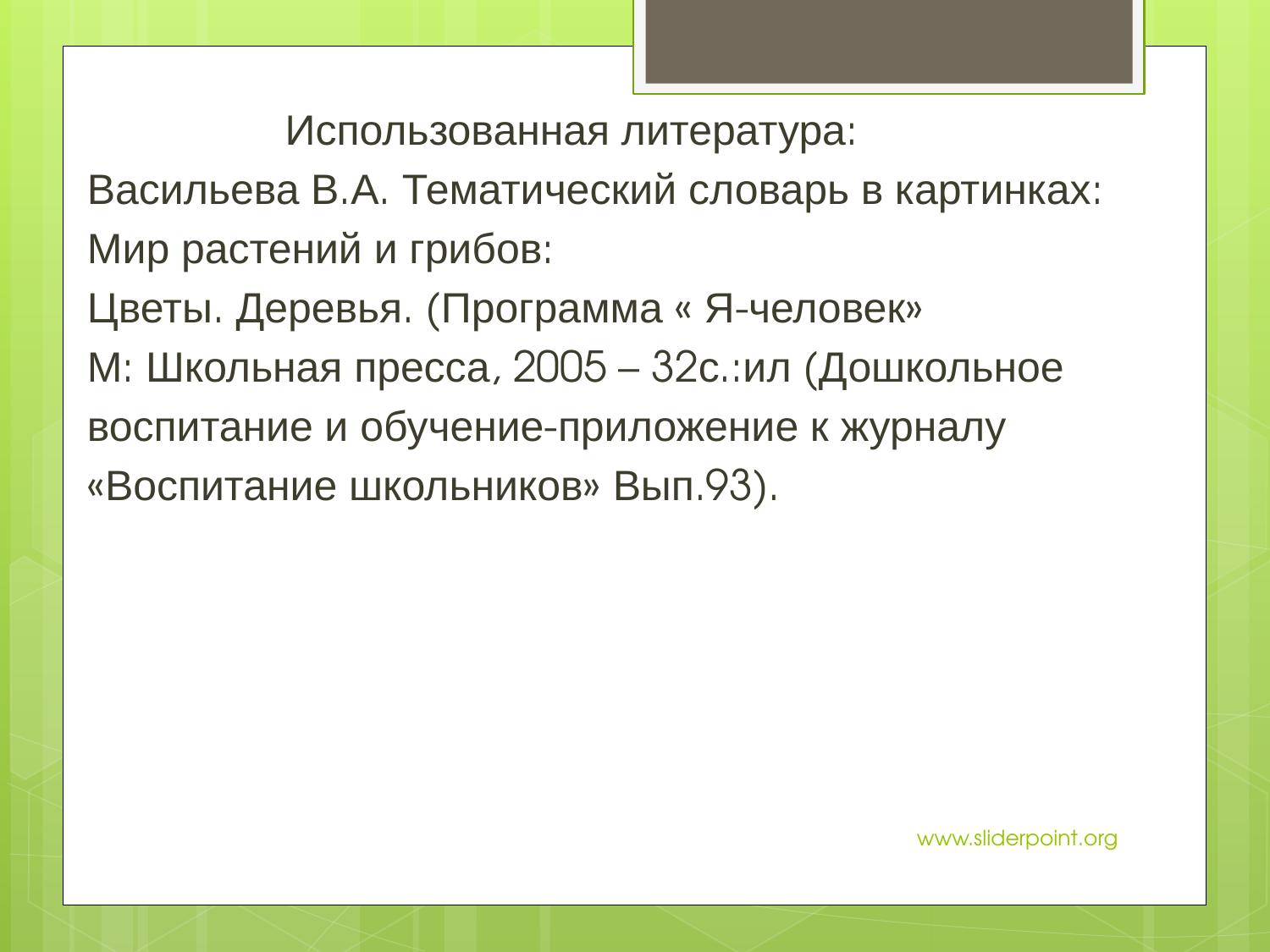

Использованная литература:
Васильева В.А. Тематический словарь в картинках:
Мир растений и грибов:
Цветы. Деревья. (Программа « Я-человек»
М: Школьная пресса, 2005 – 32с.:ил (Дошкольное
воспитание и обучение-приложение к журналу
«Воспитание школьников» Вып.93).
www.sliderpoint.org